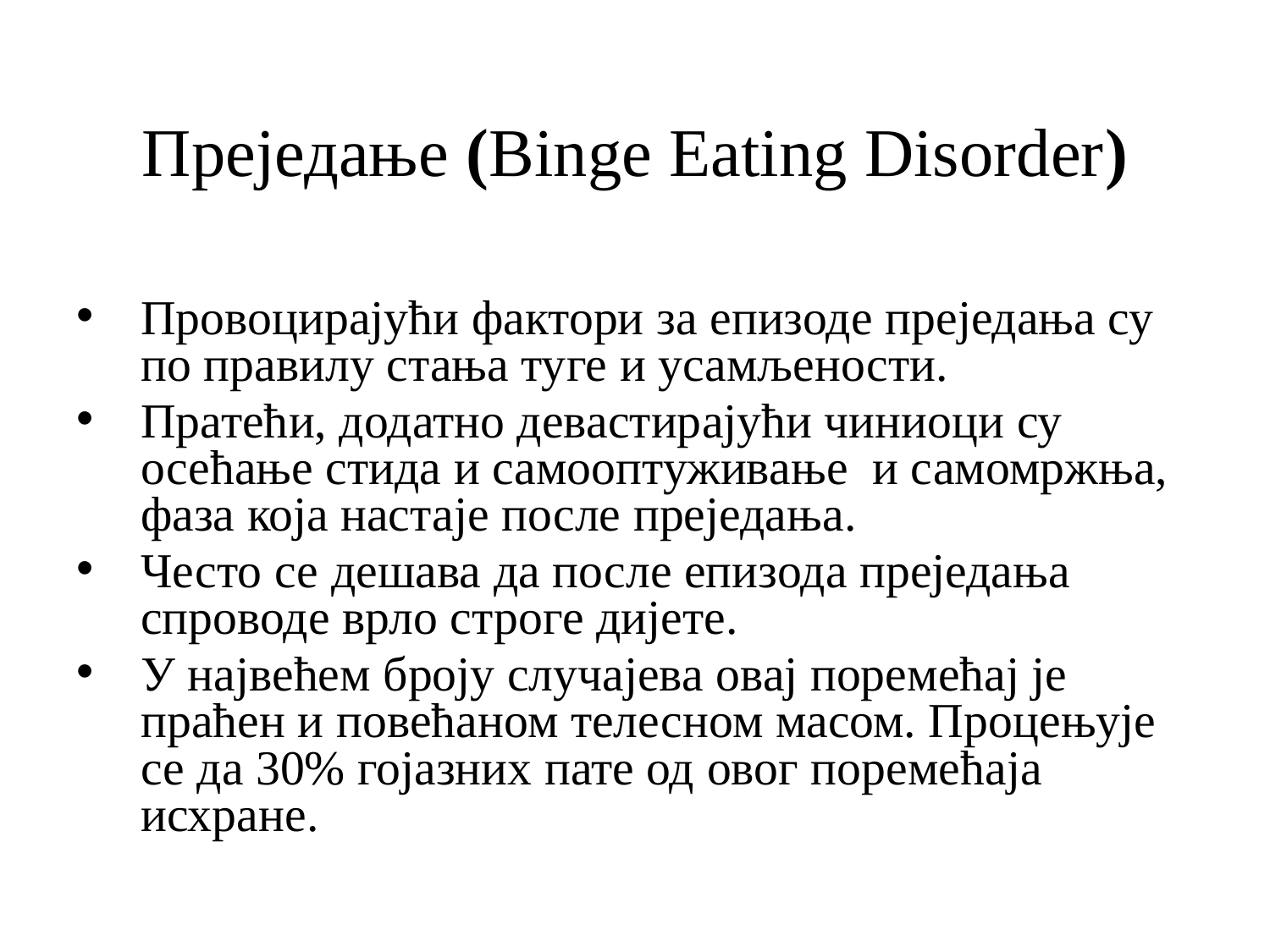

Преједање (Binge Eating Disorder)

Провоцирајући фактори за епизоде преједања су по правилу стања туге и усамљености.
Пратећи, додатно девастирајући чиниоци су осећање стида и самооптуживање  и самомржња, фаза која настаје после преједања.
Често се дешава да после епизода преједања спроводе врло строге дијете.
У највећем броју случајева овај поремећај је праћен и повећаном телесном масом. Процењује се да 30% гојазних пате од овог поремећаја исхране.